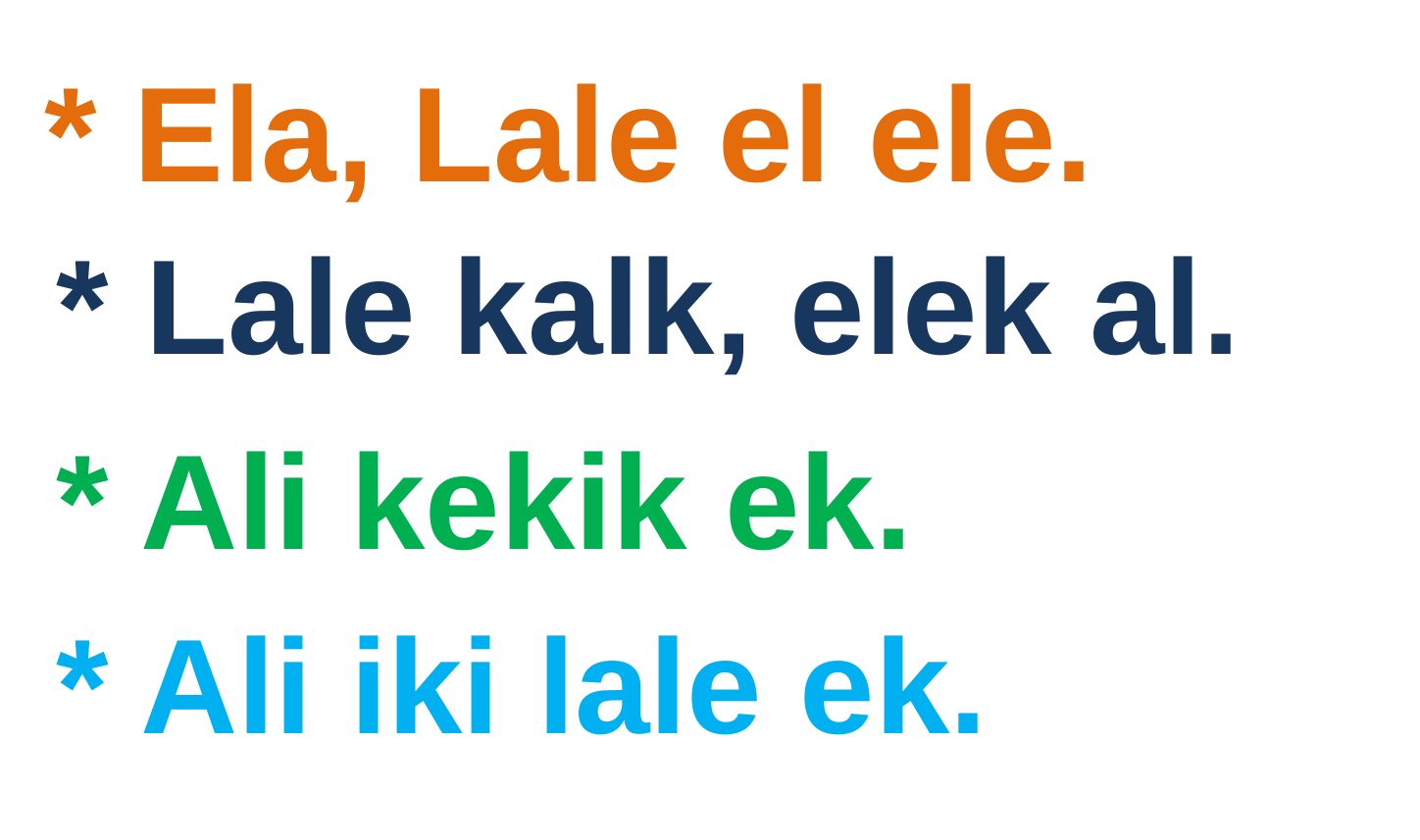

* Ela, Lale el ele.
* Lale kalk, elek al.

* Ali kekik ek.
* Ali iki lale ek.